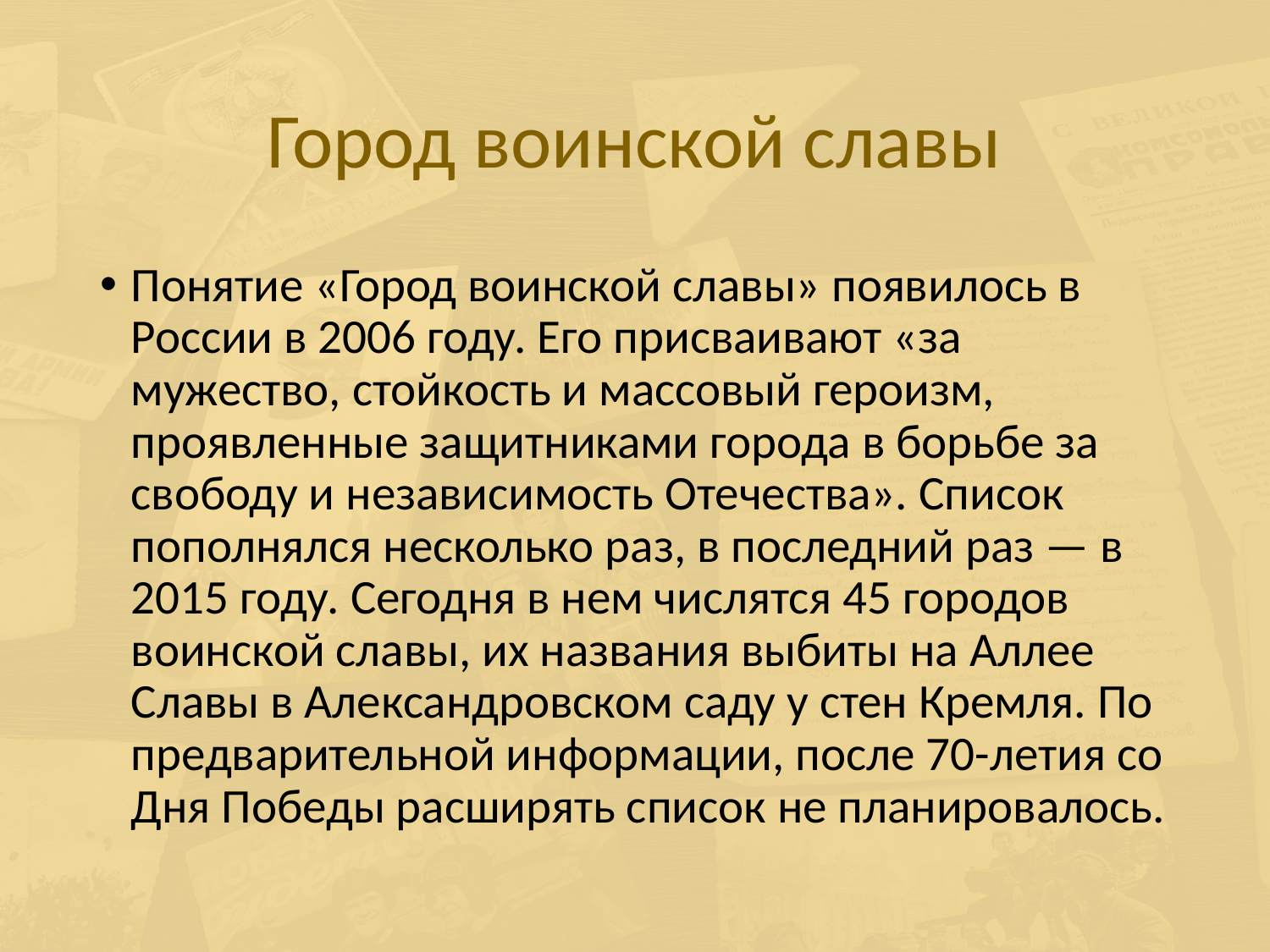

# Город воинской славы
Понятие «Город воинской славы» появилось в России в 2006 году. Его присваивают «за мужество, стойкость и массовый героизм, проявленные защитниками города в борьбе за свободу и независимость Отечества». Список пополнялся несколько раз, в последний раз — в 2015 году. Сегодня в нем числятся 45 городов воинской славы, их названия выбиты на Аллее Славы в Александровском саду у стен Кремля. По предварительной информации, после 70-летия со Дня Победы расширять список не планировалось.